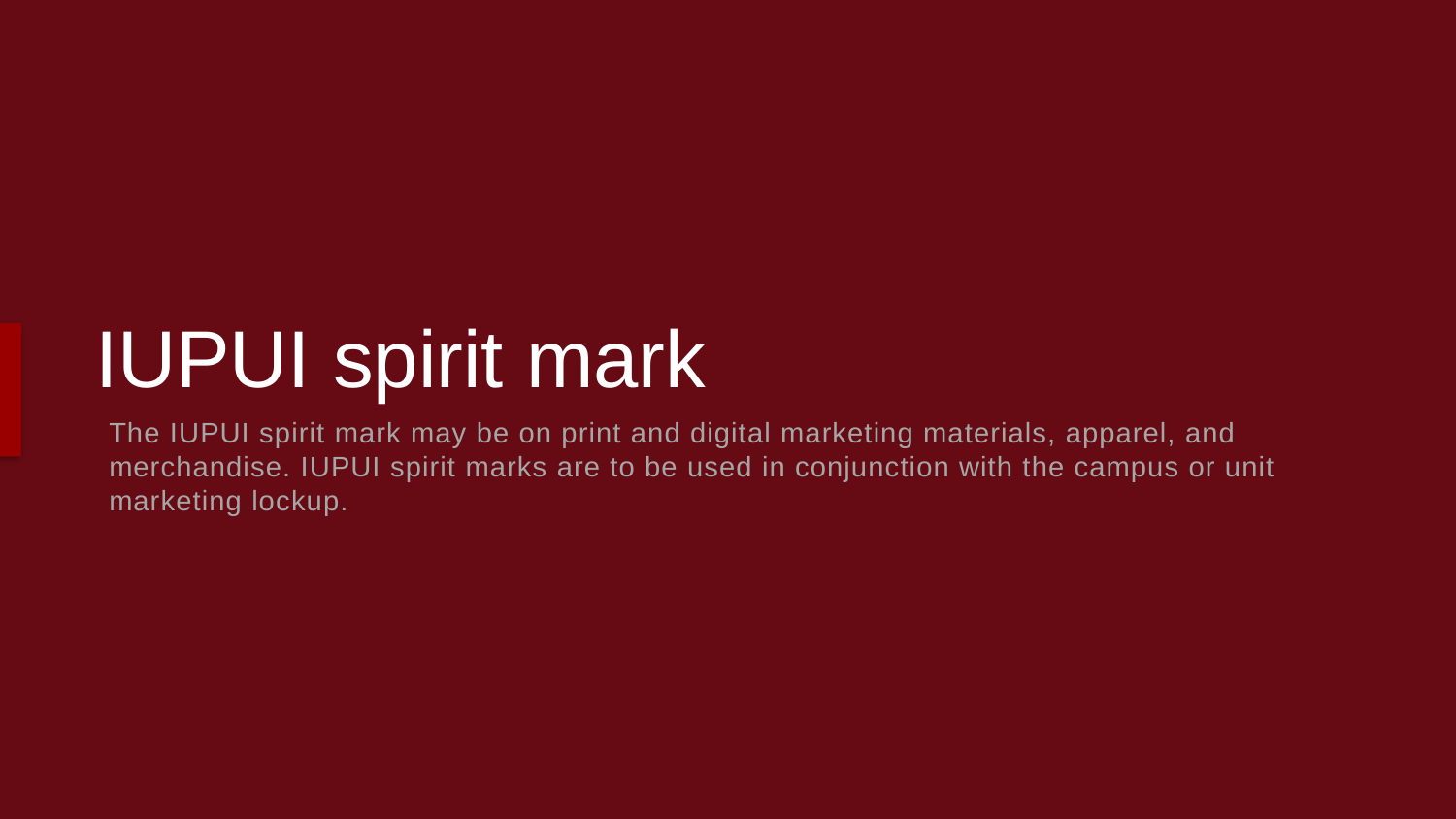

# IUPUI spirit mark
The IUPUI spirit mark may be on print and digital marketing materials, apparel, and merchandise. IUPUI spirit marks are to be used in conjunction with the campus or unit marketing lockup.